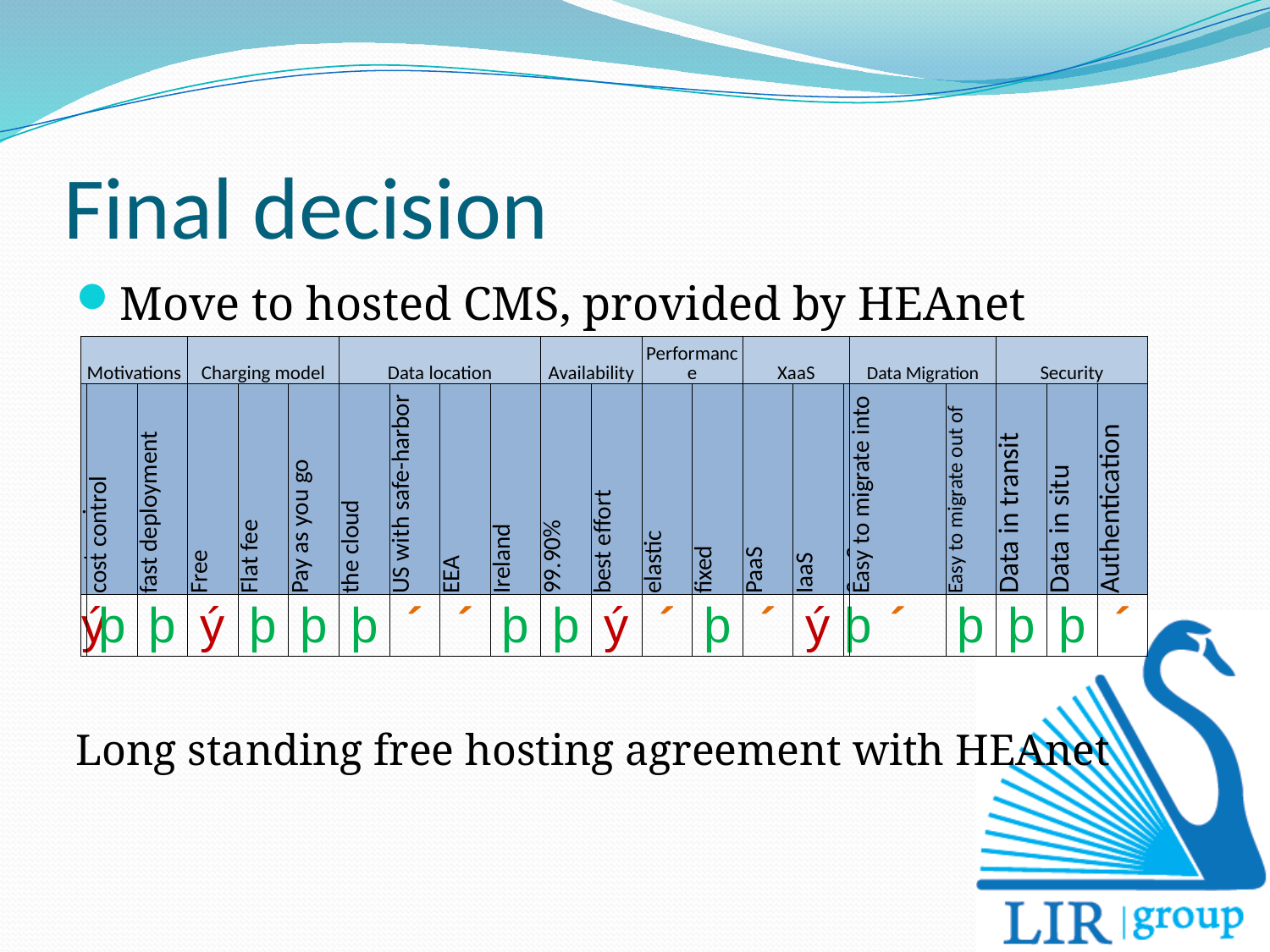

# Final decision
Move to hosted CMS, provided by HEAnet

Long standing free hosting agreement with HEAnet

| Motivations |  |  | Charging model |  |  | Data location |  |  |  | Availability |  | Performance |  | XaaS |  |  | Data Migration |  | Security |  |  |
| --- | --- | --- | --- | --- | --- | --- | --- | --- | --- | --- | --- | --- | --- | --- | --- | --- | --- | --- | --- | --- | --- |
| cost saving | cost control | fast deployment | Free | Flat fee | Pay as you go | the cloud | US with safe-harbor | EEA | Ireland | 99.90% | best effort | elastic | fixed | PaaS | IaaS | SaaS | Easy to migrate into | Easy to migrate out of | Data in transit | Data in situ | Authentication |
| ý | þ | þ | ý | þ | þ | þ | ´ | ´ | þ | þ | ý | ´ | þ | ´ | ý | þ | ´ | þ | þ | þ | ´ |